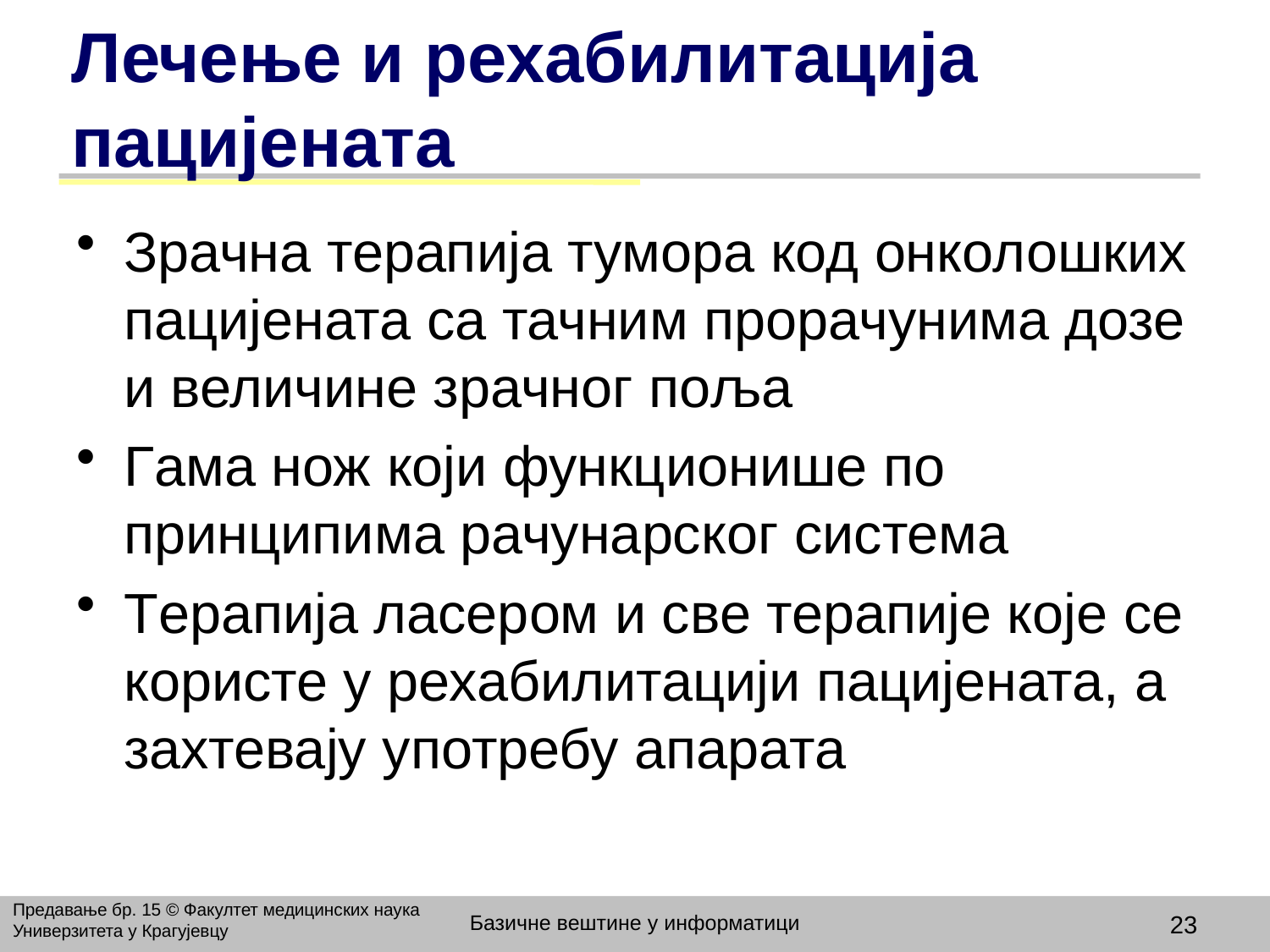

# Лечење и рехабилитација пацијената
Зрачна терапија тумора код онколошких пацијената са тачним прорачунима дозе и величине зрачног поља
Гама нож који функционише по принципима рачунарског система
Терапија ласером и све терапије које се користе у рехабилитацији пацијената, а захтевају употребу апарата

Предавање бр. 15 © Факултет медицинских наука Универзитета у Крагујевцу
Базичне вештине у информатици
23